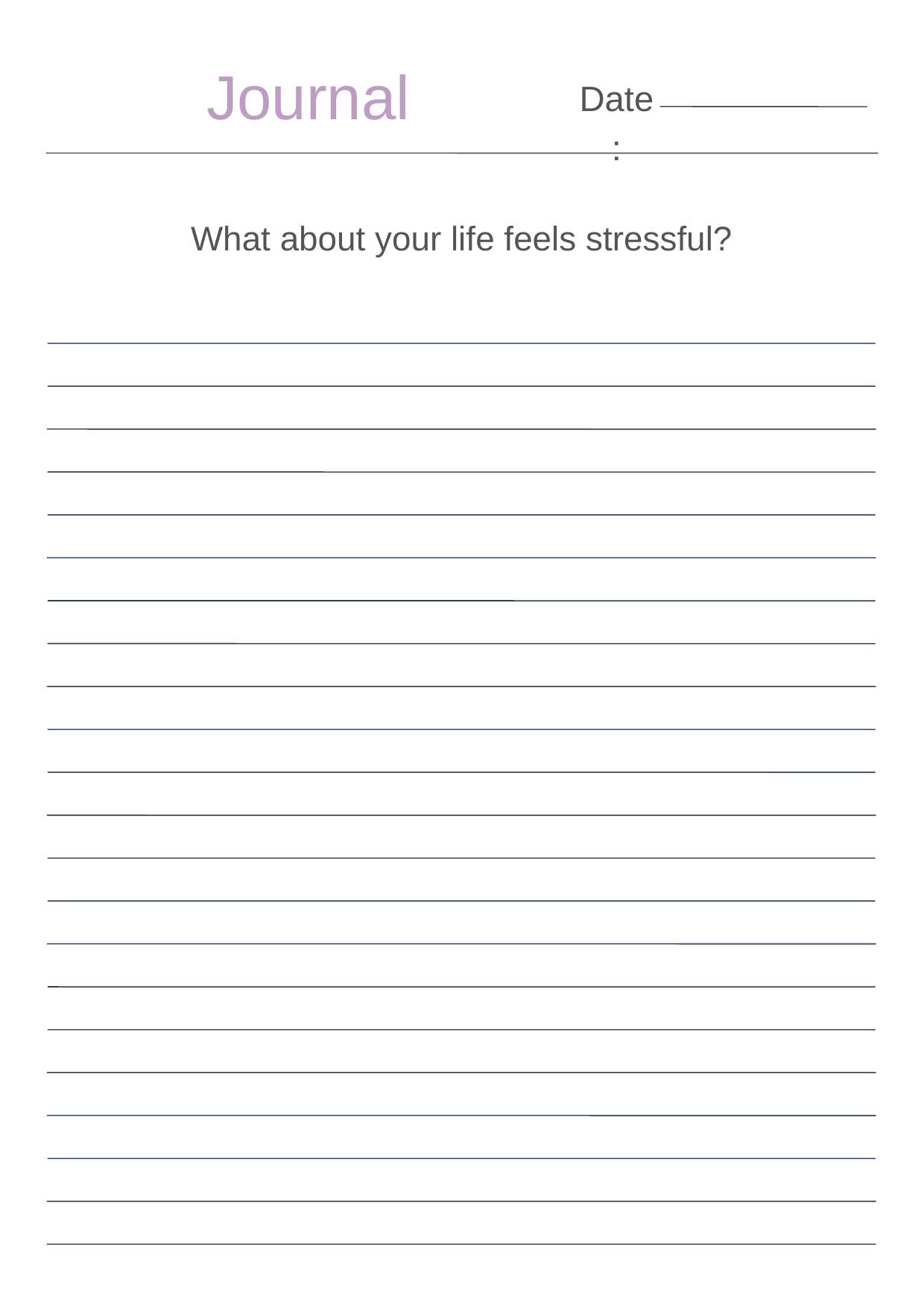

Journal
Date:

What about your life feels stressful?